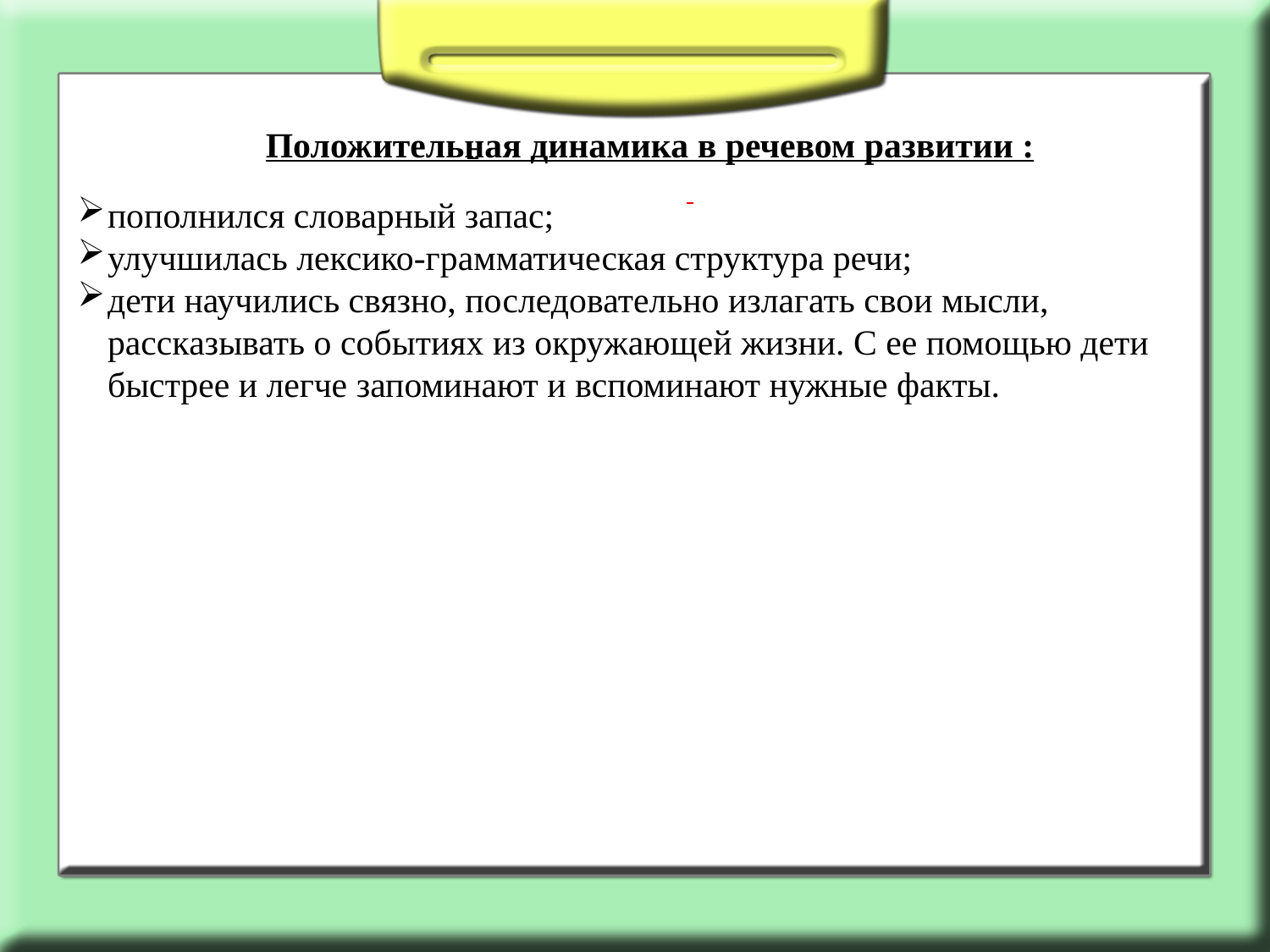

Положительная динамика в речевом развитии :

пополнился словарный запас;
улучшилась лексико-грамматическая структура речи;
дети научились связно, последовательно излагать свои мысли, рассказывать о событиях из окружающей жизни. С ее помощью дети быстрее и легче запоминают и вспоминают нужные факты.